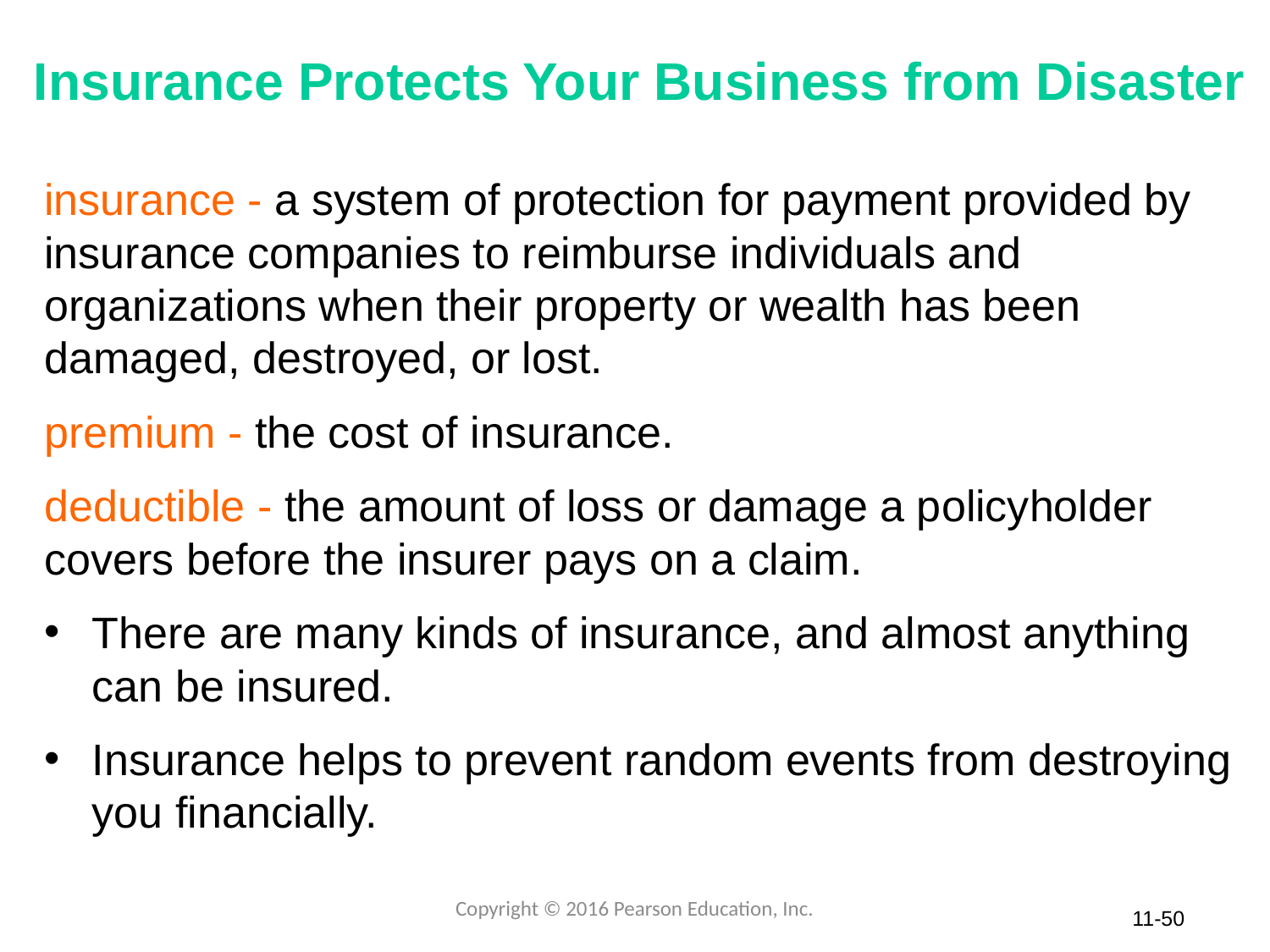

# Insurance Protects Your Business from Disaster
insurance - a system of protection for payment provided by insurance companies to reimburse individuals and organizations when their property or wealth has been damaged, destroyed, or lost.

premium - the cost of insurance.

deductible - the amount of loss or damage a policyholder covers before the insurer pays on a claim.

There are many kinds of insurance, and almost anything can be insured.

Insurance helps to prevent random events from destroying you financially.
Copyright © 2016 Pearson Education, Inc.